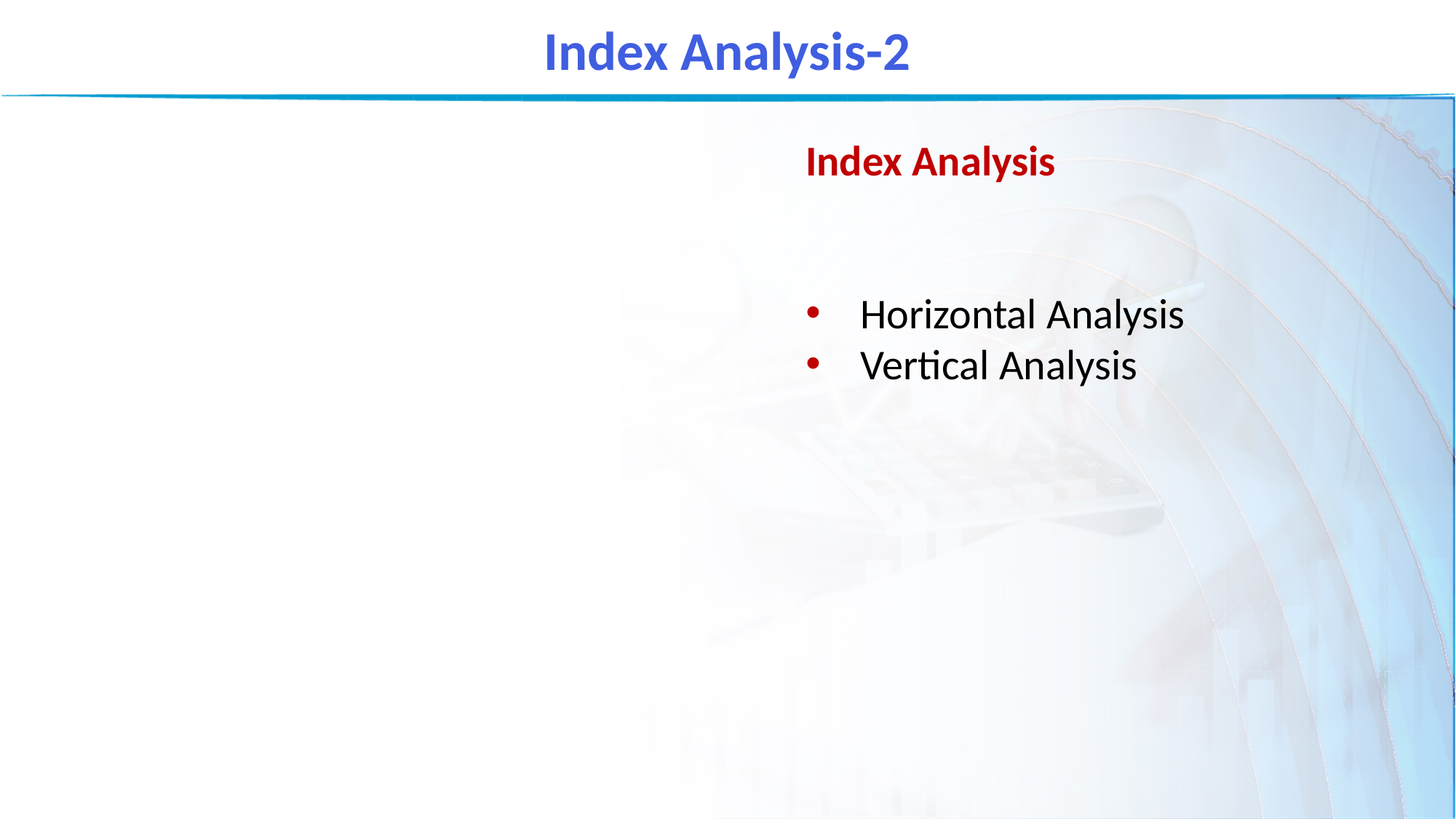

Index Analysis-2
Index Analysis

Horizontal Analysis
Vertical Analysis